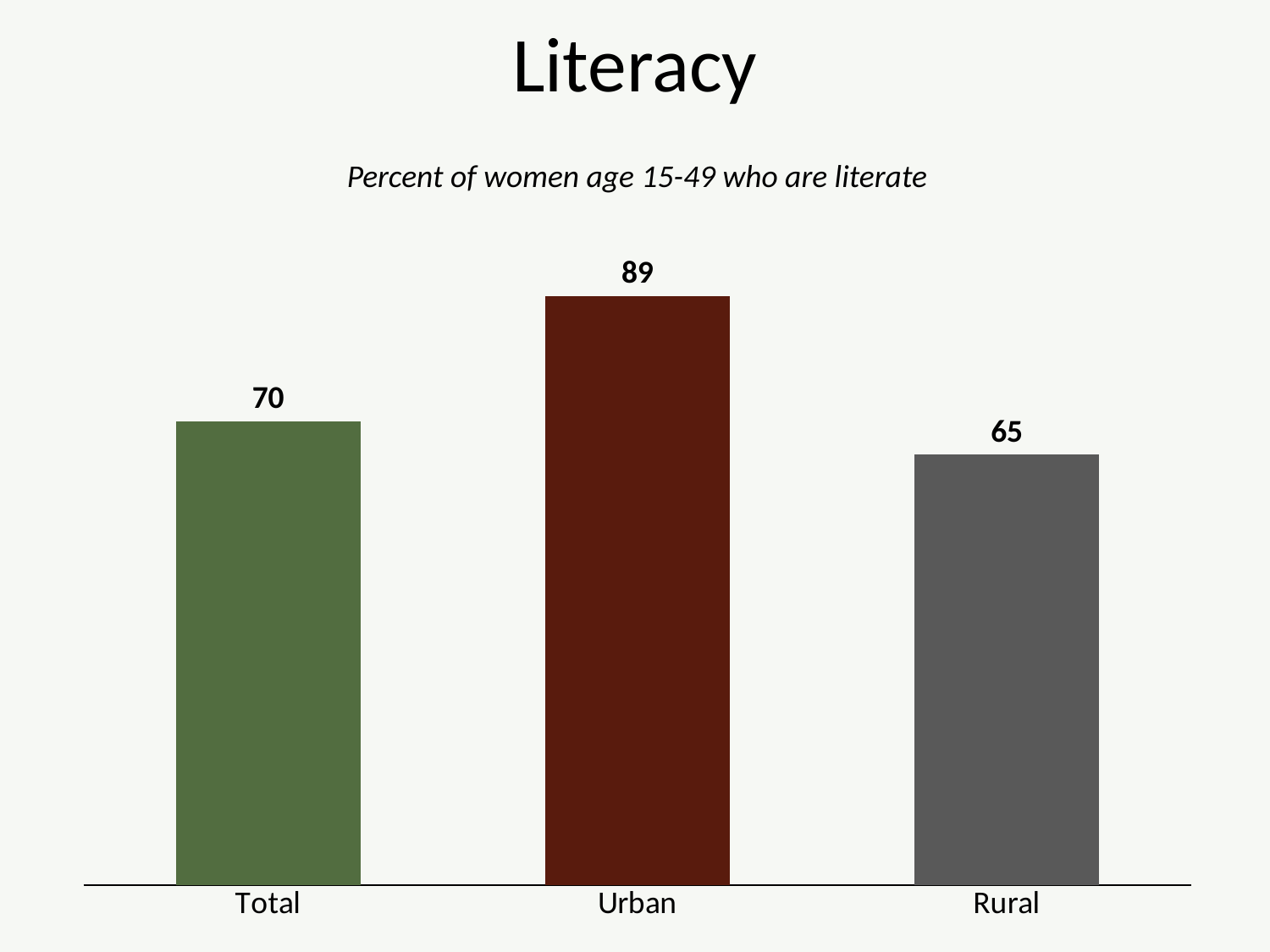

# Literacy
Percent of women age 15-49 who are literate

### Chart

| Category | Women |
|---|---|
| Total | 70.0 |
| Urban | 89.0 |
| Rural | 65.0 |